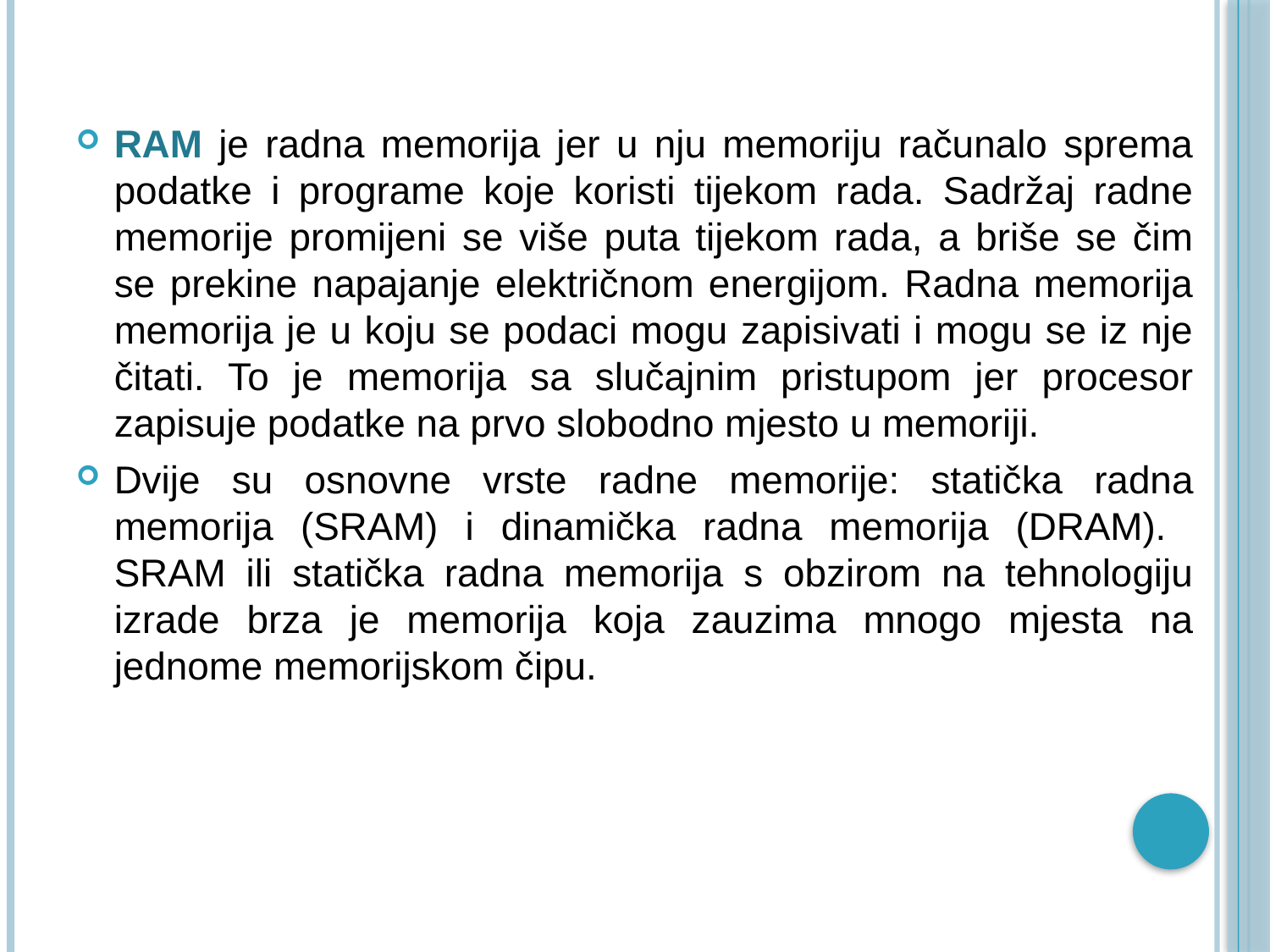

RAM je radna memorija jer u nju memoriju računalo sprema podatke i programe koje koristi tijekom rada. Sadržaj radne memorije promijeni se više puta tijekom rada, a briše se čim se prekine napajanje električnom energijom. Radna memorija memorija je u koju se podaci mogu zapisivati i mogu se iz nje čitati. To je memorija sa slučajnim pristupom jer procesor zapisuje podatke na prvo slobodno mjesto u memoriji.
Dvije su osnovne vrste radne memorije: statička radna memorija (SRAM) i dinamička radna memorija (DRAM).  SRAM ili statička radna memorija s obzirom na tehnologiju izrade brza je memorija koja zauzima mnogo mjesta na jednome memorijskom čipu.